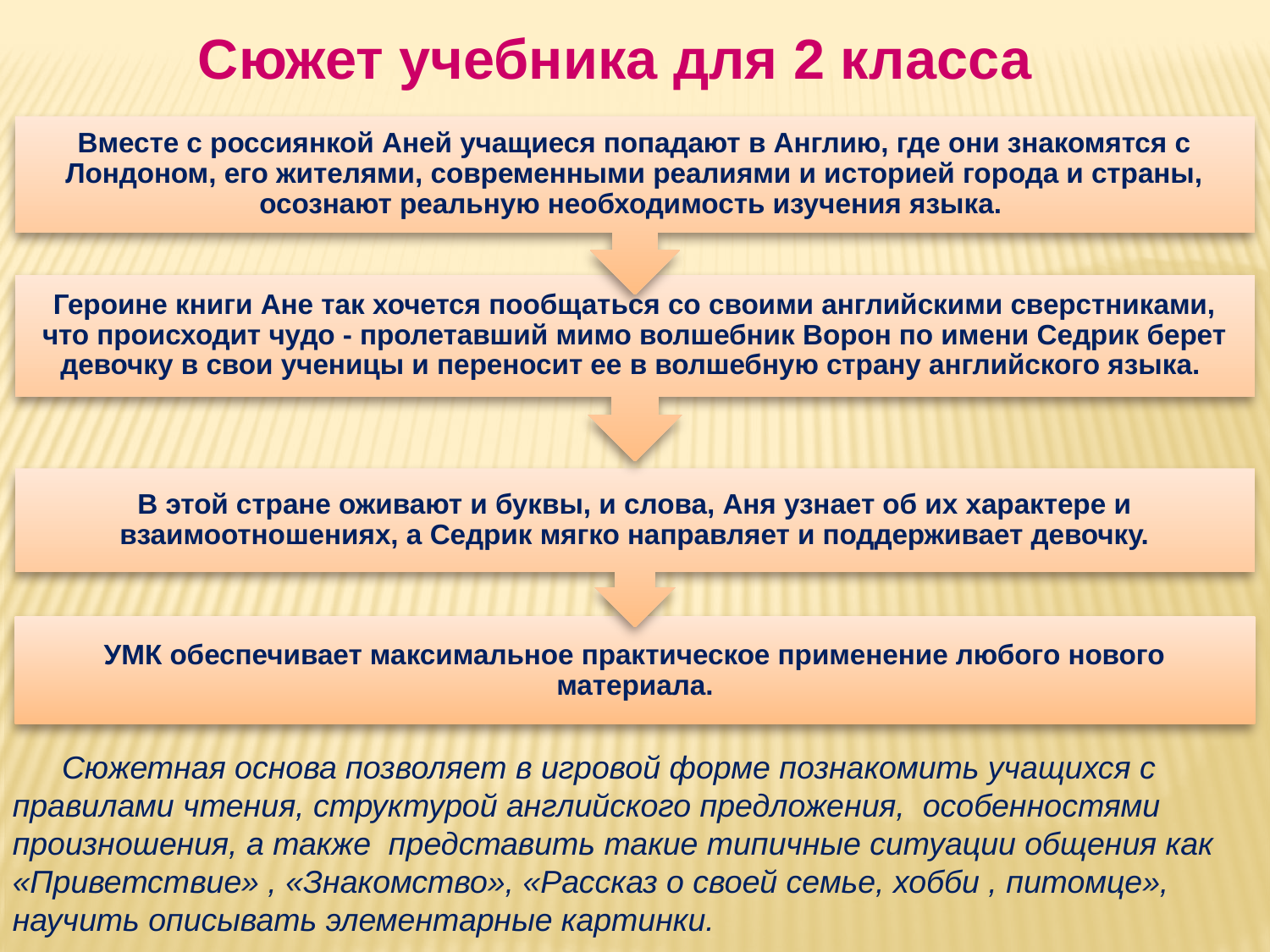

Сюжет учебника для 2 класса
УМК обеспечивает максимальное практическое применение любого нового материала.
В этой стране оживают и буквы, и слова, Аня узнает об их характере и взаимоотношениях, а Седрик мягко направляет и поддерживает девочку.
Героине книги Ане так хочется пообщаться со своими английскими сверстниками, что происходит чудо - пролетавший мимо волшебник Ворон по имени Седрик берет девочку в свои ученицы и переносит ее в волшебную страну английского языка.
Вместе с россиянкой Аней учащиеся попадают в Англию, где они знакомятся с Лондоном, его жителями, современными реалиями и историей города и страны, осознают реальную необходимость изучения языка.
Сюжетная основа позволяет в игровой форме познакомить учащихся с  правилами чтения, структурой английского предложения,  особенностями произношения, а также  представить такие типичные ситуации общения как «Приветствие» , «Знакомство», «Рассказ о своей семье, хобби , питомце», научить описывать элементарные картинки.